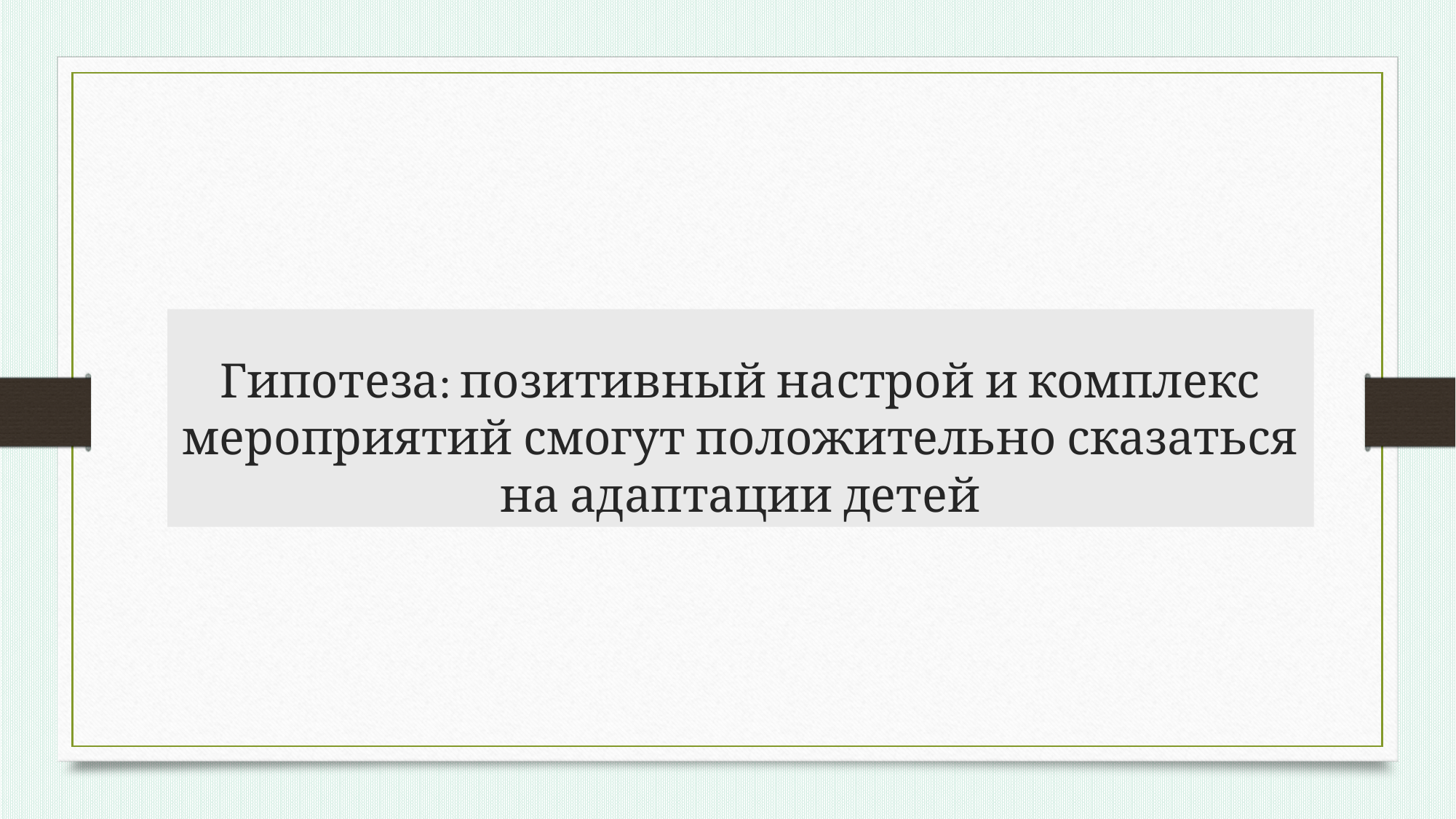

# Гипотеза: позитивный настрой и комплекс мероприятий смогут положительно сказаться на адаптации детей